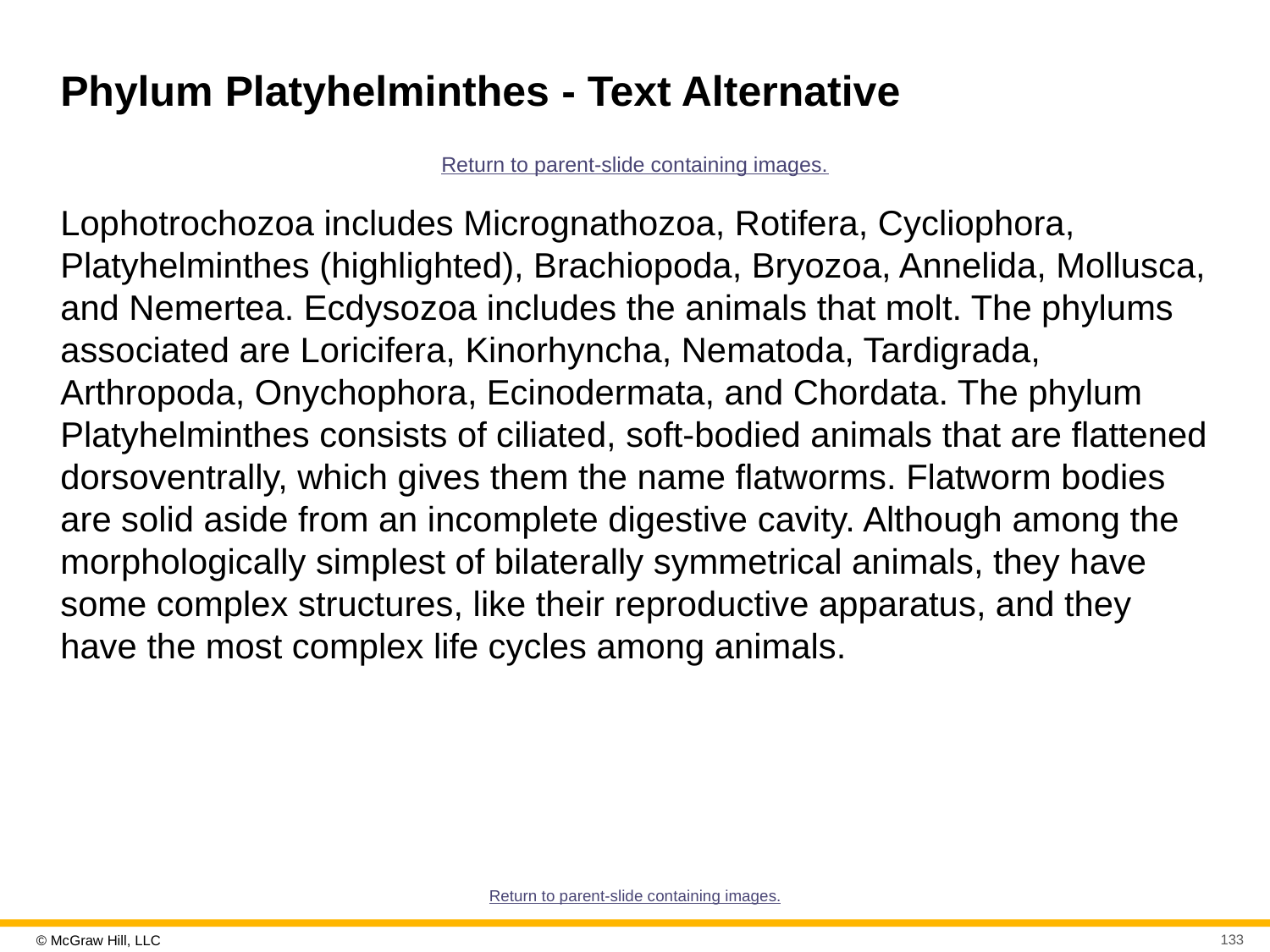

# Phylum Platyhelminthes - Text Alternative
Return to parent-slide containing images.
Lophotrochozoa includes Micrognathozoa, Rotifera, Cycliophora, Platyhelminthes (highlighted), Brachiopoda, Bryozoa, Annelida, Mollusca, and Nemertea. Ecdysozoa includes the animals that molt. The phylums associated are Loricifera, Kinorhyncha, Nematoda, Tardigrada, Arthropoda, Onychophora, Ecinodermata, and Chordata. The phylum Platyhelminthes consists of ciliated, soft-bodied animals that are flattened dorsoventrally, which gives them the name flatworms. Flatworm bodies are solid aside from an incomplete digestive cavity. Although among the morphologically simplest of bilaterally symmetrical animals, they have some complex structures, like their reproductive apparatus, and they have the most complex life cycles among animals.
Return to parent-slide containing images.
133